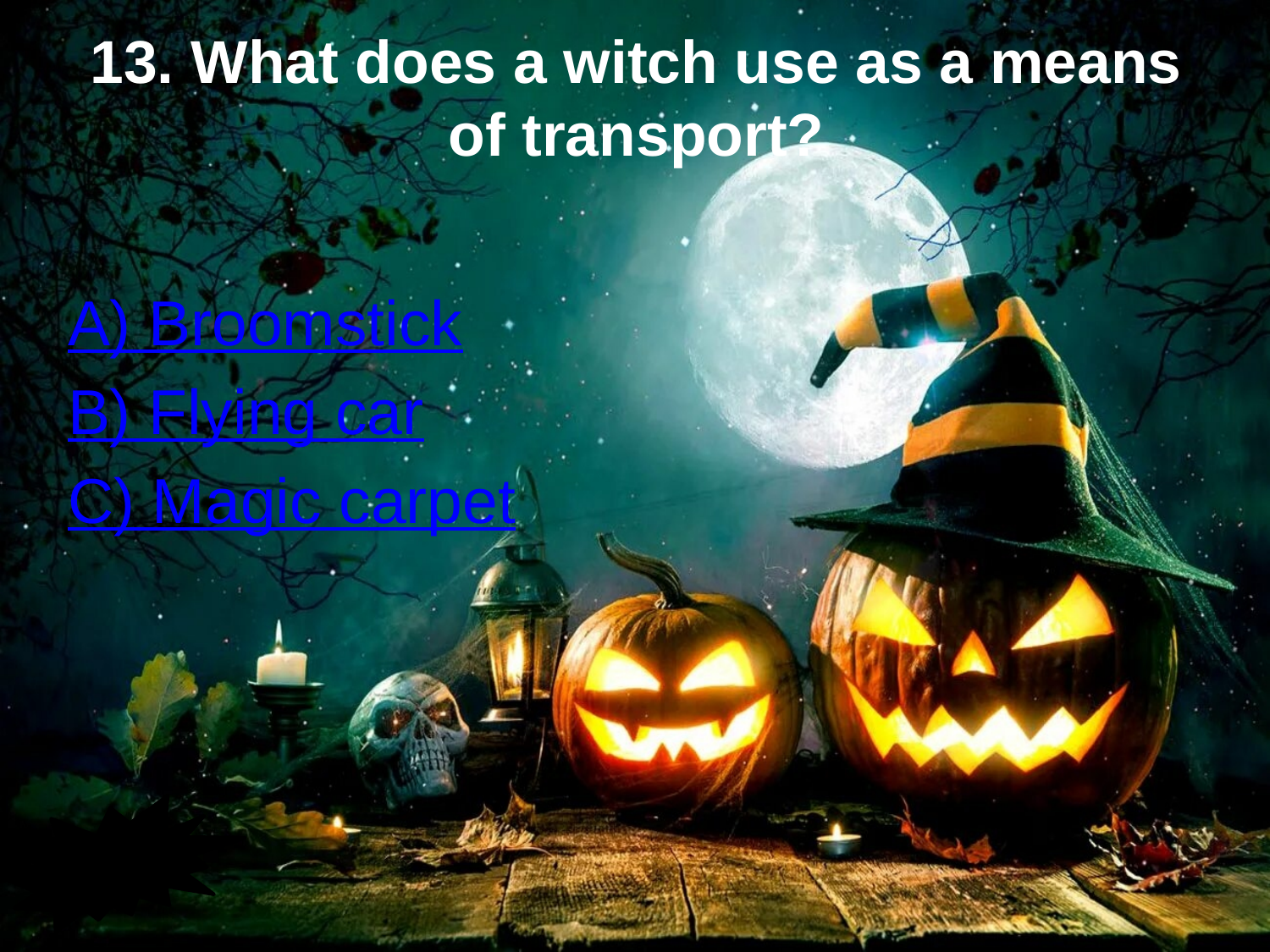

# 13. What does a witch use as a means of transport?
A) Broomstick
B) Flying car
C) Magic carpet